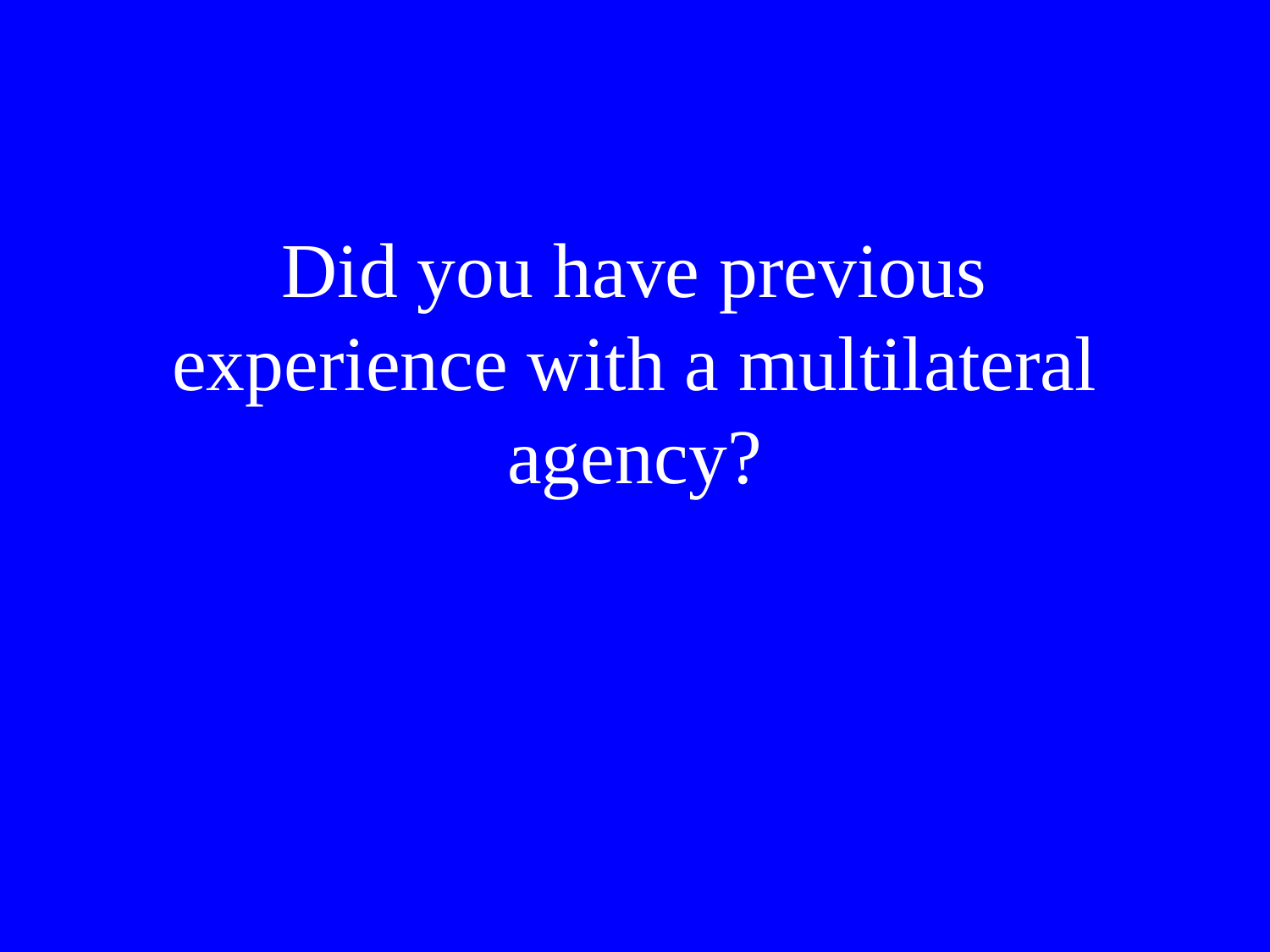

# Did you have previous experience with a multilateral agency?